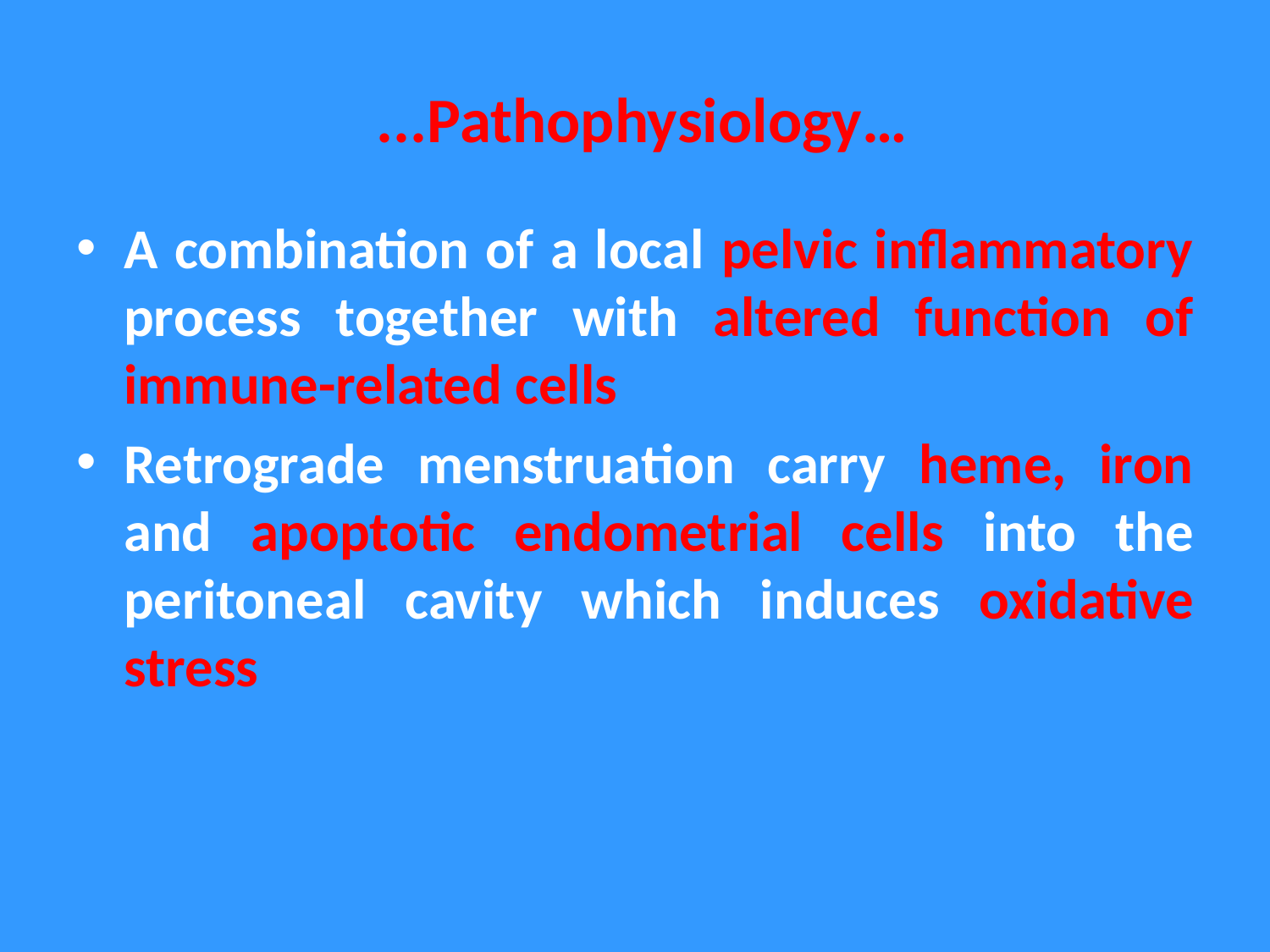

# ...Pathophysiology…
A combination of a local pelvic inflammatory process together with altered function of immune-related cells
Retrograde menstruation carry heme, iron and apoptotic endometrial cells into the peritoneal cavity which induces oxidative stress